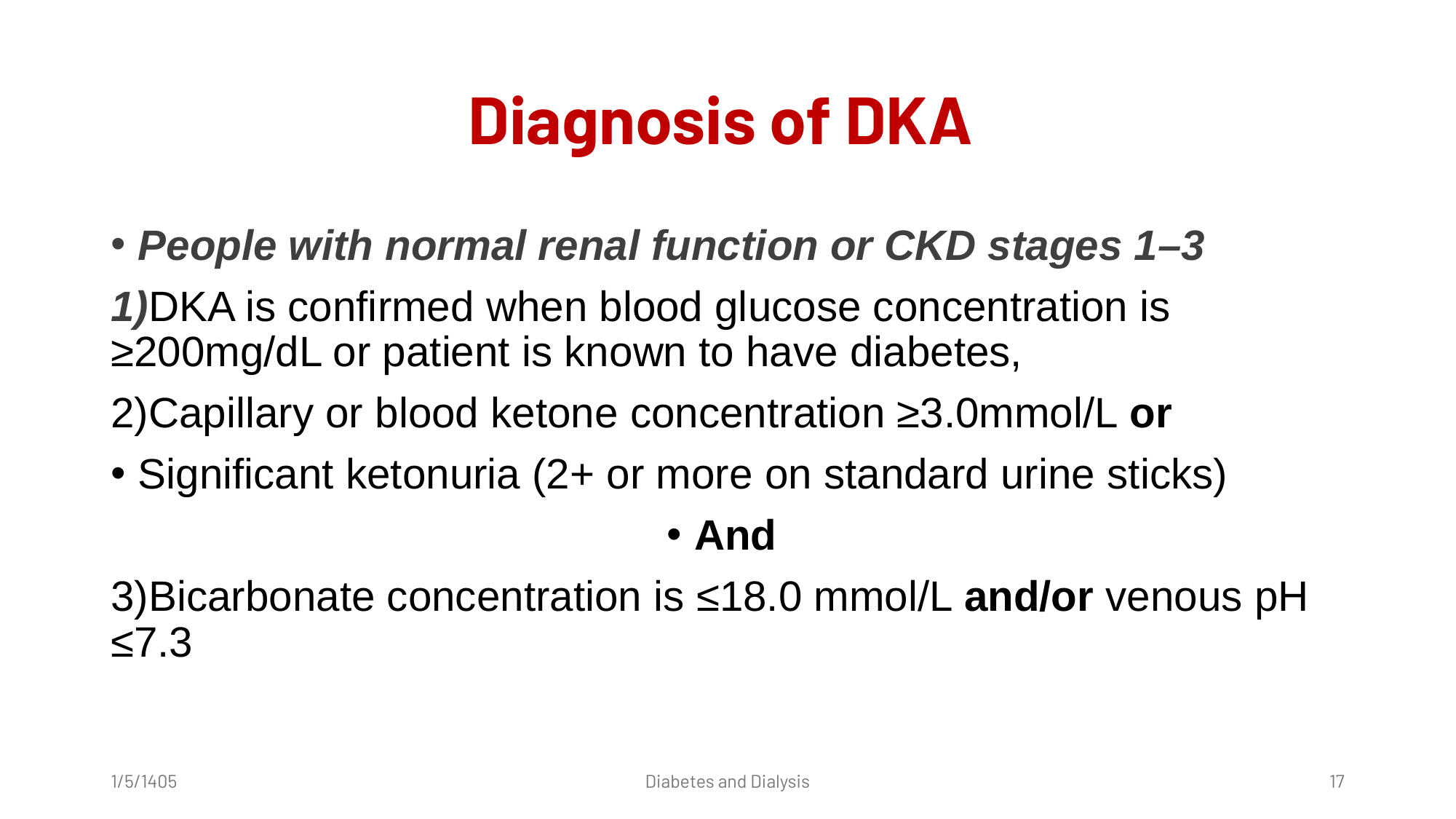

# Diagnosis of DKA
People with normal renal function or CKD stages 1–3
1)DKA is confirmed when blood glucose concentration is ≥200mg/dL or patient is known to have diabetes,
2)Capillary or blood ketone concentration ≥3.0mmol/L or
Significant ketonuria (2+ or more on standard urine sticks)
And
3)Bicarbonate concentration is ≤18.0 mmol/L and/or venous pH ≤7.3

1/5/1405
Diabetes and Dialysis
17